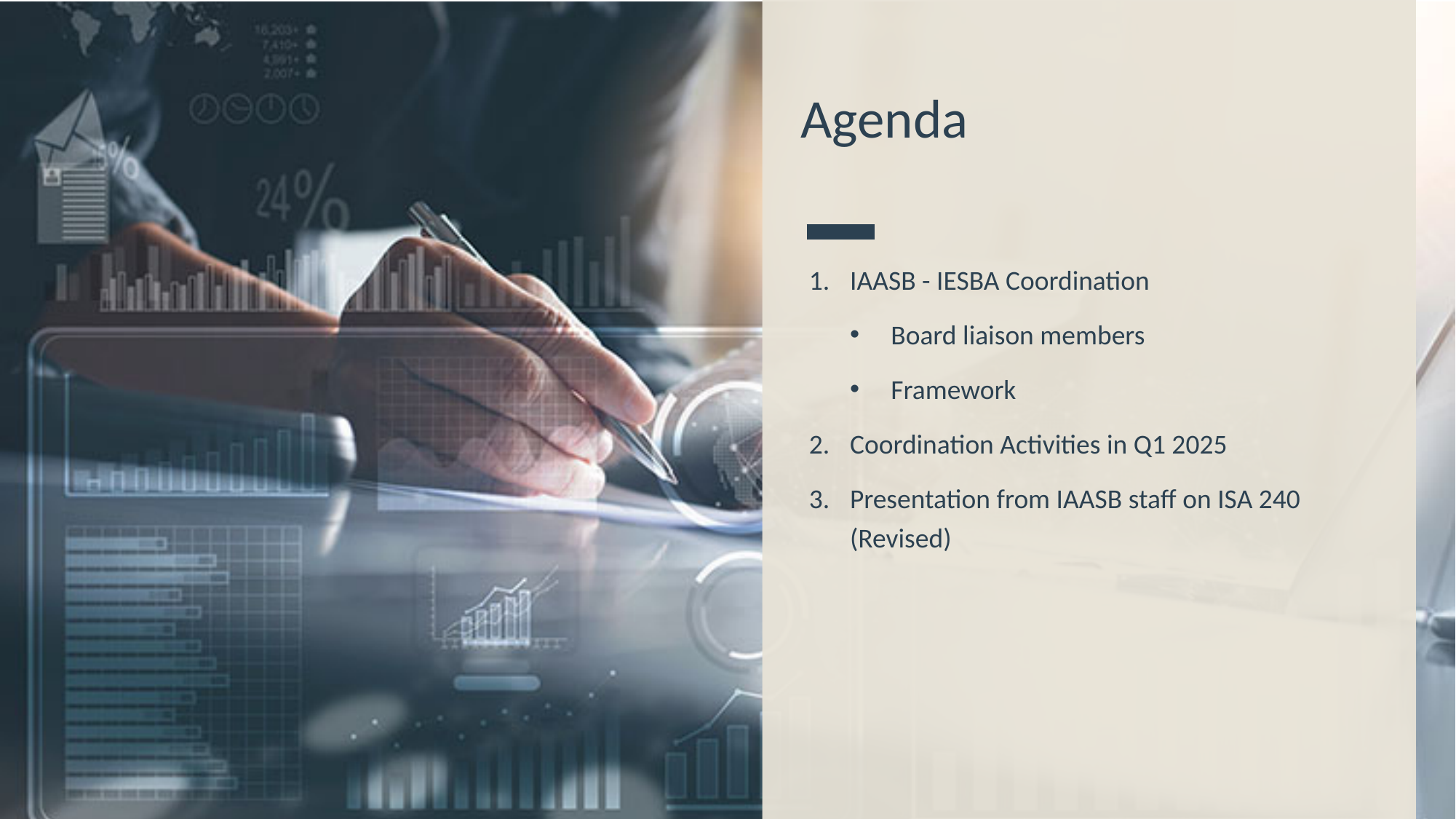

# Agenda
IAASB - IESBA Coordination
Board liaison members
Framework
Coordination Activities in Q1 2025
Presentation from IAASB staff on ISA 240 (Revised)